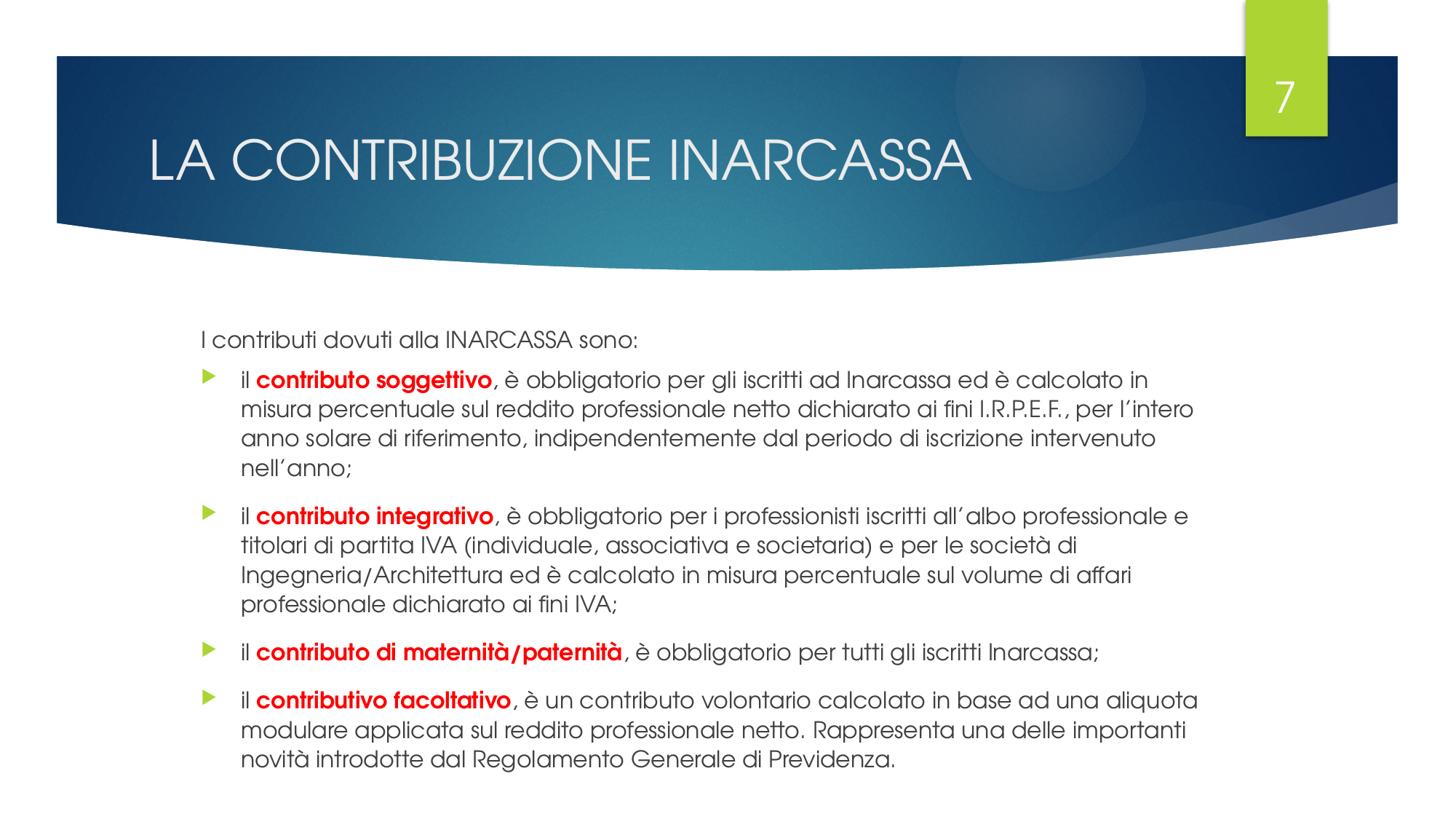

7
# LA CONTRIBUZIONE INARCASSA
I contributi dovuti alla INARCASSA sono:
il contributo soggettivo, è obbligatorio per gli iscritti ad Inarcassa ed è calcolato in misura percentuale sul reddito professionale netto dichiarato ai fini I.R.P.E.F., per l’intero anno solare di riferimento, indipendentemente dal periodo di iscrizione intervenuto nell’anno;
il contributo integrativo, è obbligatorio per i professionisti iscritti all’albo professionale e titolari di partita IVA (individuale, associativa e societaria) e per le società di Ingegneria/Architettura ed è calcolato in misura percentuale sul volume di affari professionale dichiarato ai fini IVA;
il contributo di maternità/paternità, è obbligatorio per tutti gli iscritti Inarcassa;
il contributivo facoltativo, è un contributo volontario calcolato in base ad una aliquota modulare applicata sul reddito professionale netto. Rappresenta una delle importanti novità introdotte dal Regolamento Generale di Previdenza.